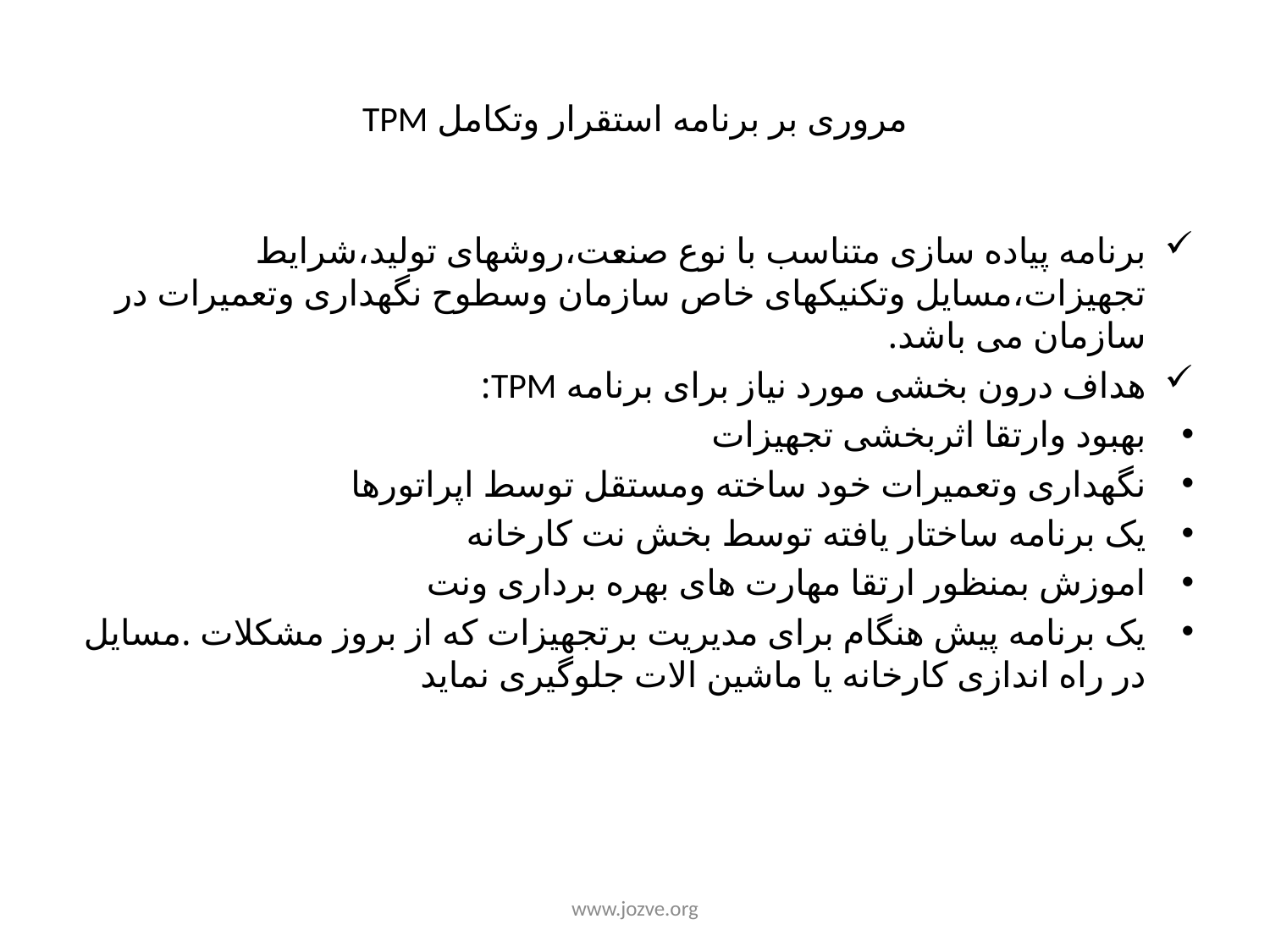

# مروری بر برنامه استقرار وتکامل TPM
برنامه پیاده سازی متناسب با نوع صنعت،روشهای تولید،شرایط تجهیزات،مسایل وتکنیکهای خاص سازمان وسطوح نگهداری وتعمیرات در سازمان می باشد.
هداف درون بخشی مورد نیاز برای برنامه TPM:
بهبود وارتقا اثربخشی تجهیزات
نگهداری وتعمیرات خود ساخته ومستقل توسط اپراتورها
یک برنامه ساختار یافته توسط بخش نت کارخانه
اموزش بمنظور ارتقا مهارت های بهره برداری ونت
یک برنامه پیش هنگام برای مدیریت برتجهیزات که از بروز مشکلات .مسایل در راه اندازی کارخانه یا ماشین الات جلوگیری نماید
www.jozve.org